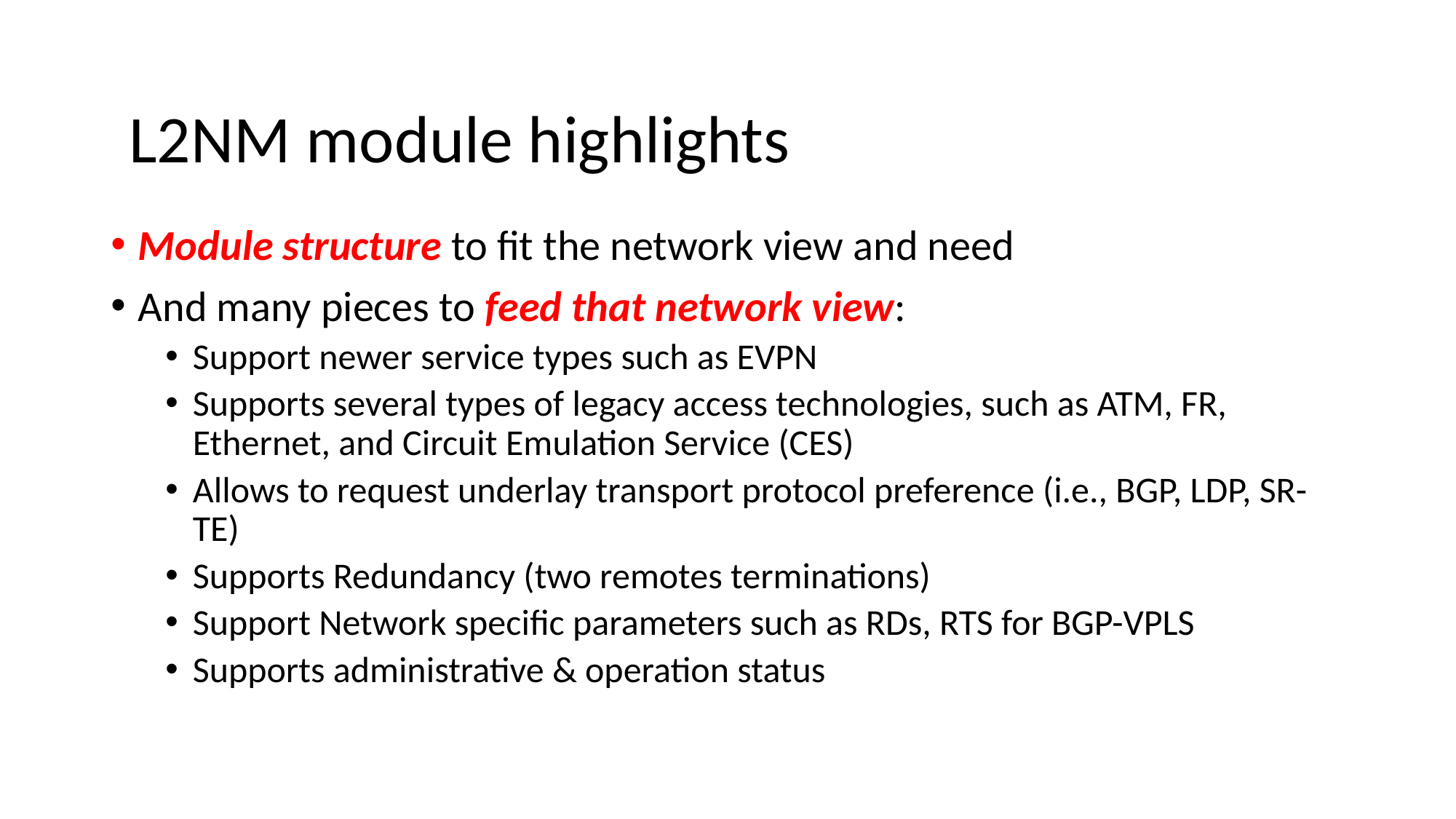

L2NM module highlights
Module structure to fit the network view and need
And many pieces to feed that network view:
Support newer service types such as EVPN
Supports several types of legacy access technologies, such as ATM, FR, Ethernet, and Circuit Emulation Service (CES)
Allows to request underlay transport protocol preference (i.e., BGP, LDP, SR-TE)
Supports Redundancy (two remotes terminations)
Support Network specific parameters such as RDs, RTS for BGP-VPLS
Supports administrative & operation status